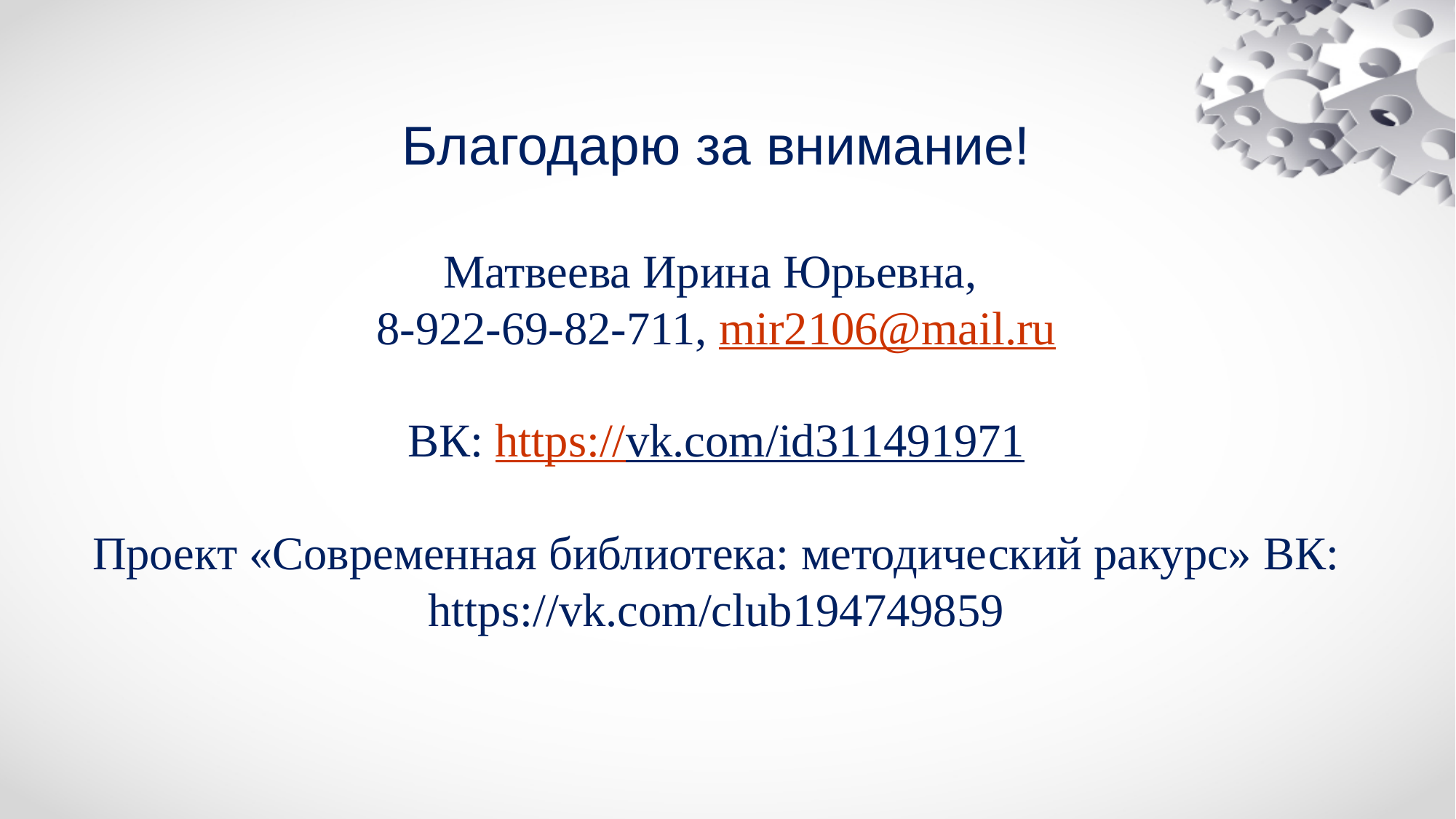

# Благодарю за внимание! Матвеева Ирина Юрьевна, 8-922-69-82-711, mir2106@mail.ru ВК: https://vk.com/id311491971 Проект «Современная библиотека: методический ракурс» ВК: https://vk.com/club194749859